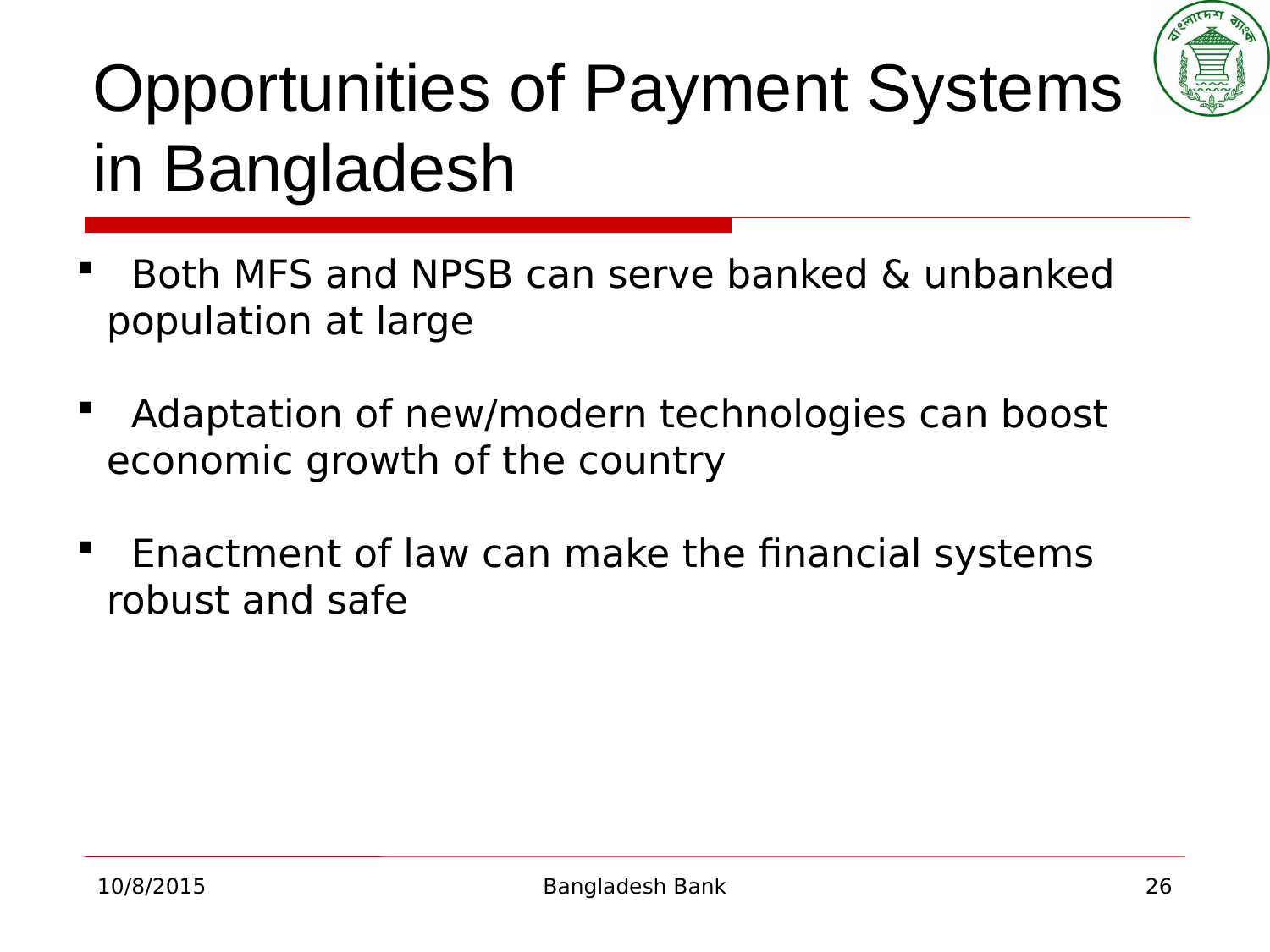

# Opportunities of Payment Systems in Bangladesh
  Both MFS and NPSB can serve banked & unbanked population at large

  Adaptation of new/modern technologies can boost economic growth of the country

  Enactment of law can make the financial systems robust and safe

10/8/2015
Bangladesh Bank
26